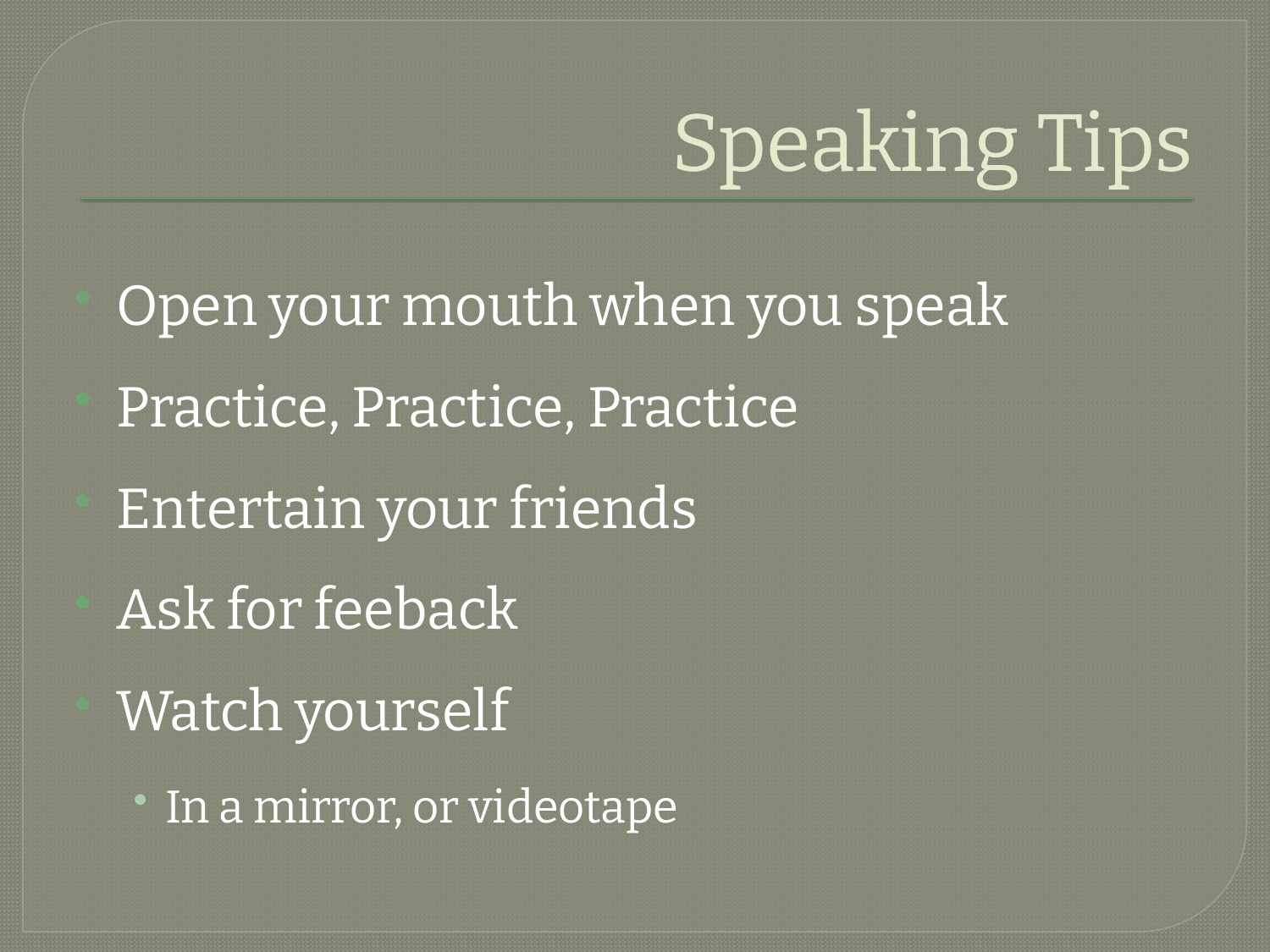

# Speaking Tips
Open your mouth when you speak
Practice, Practice, Practice
Entertain your friends
Ask for feeback
Watch yourself
In a mirror, or videotape